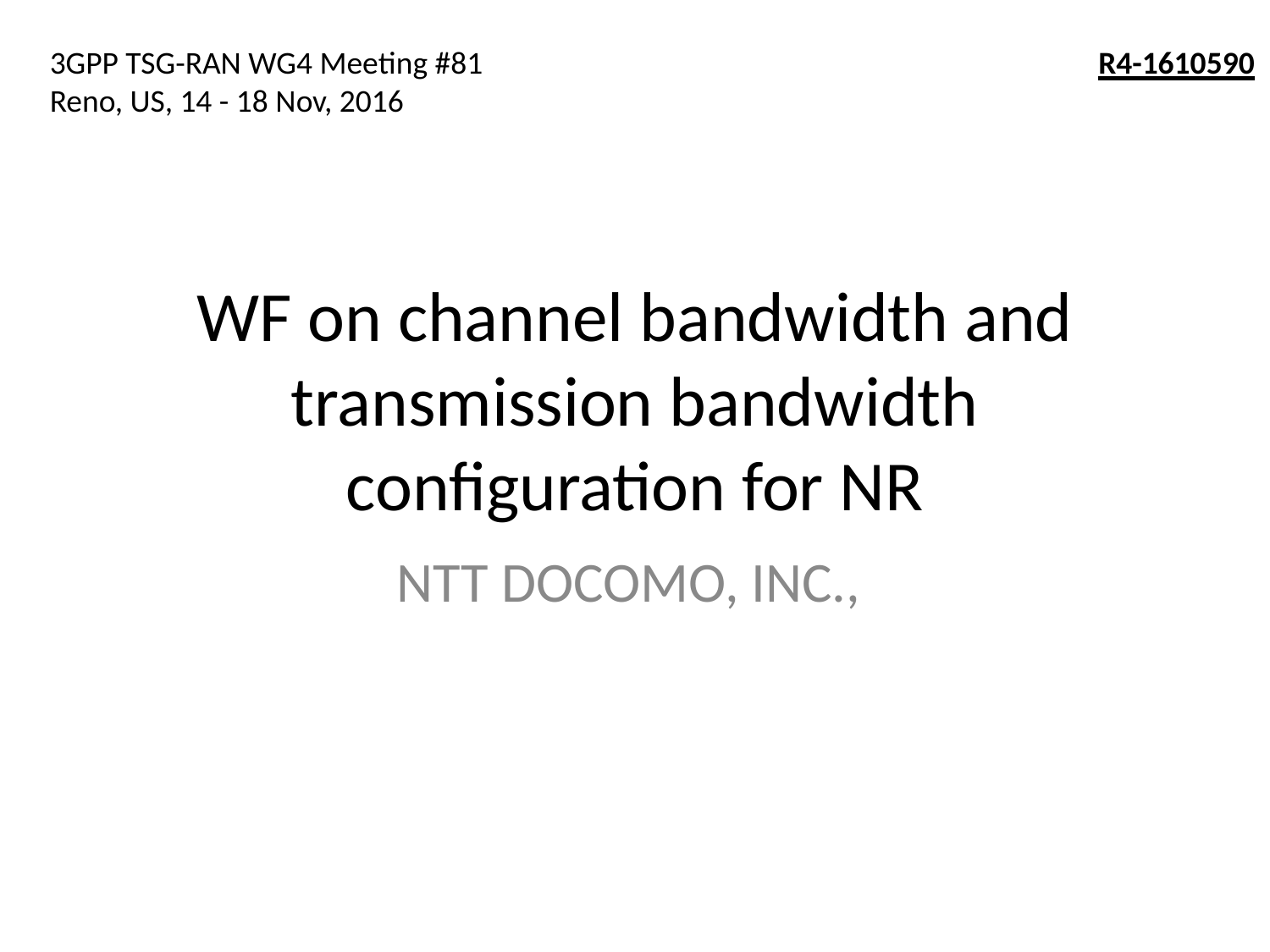

3GPP TSG-RAN WG4 Meeting #81
Reno, US, 14 - 18 Nov, 2016
R4-1610590
# WF on channel bandwidth and transmission bandwidth configuration for NR
NTT DOCOMO, INC.,